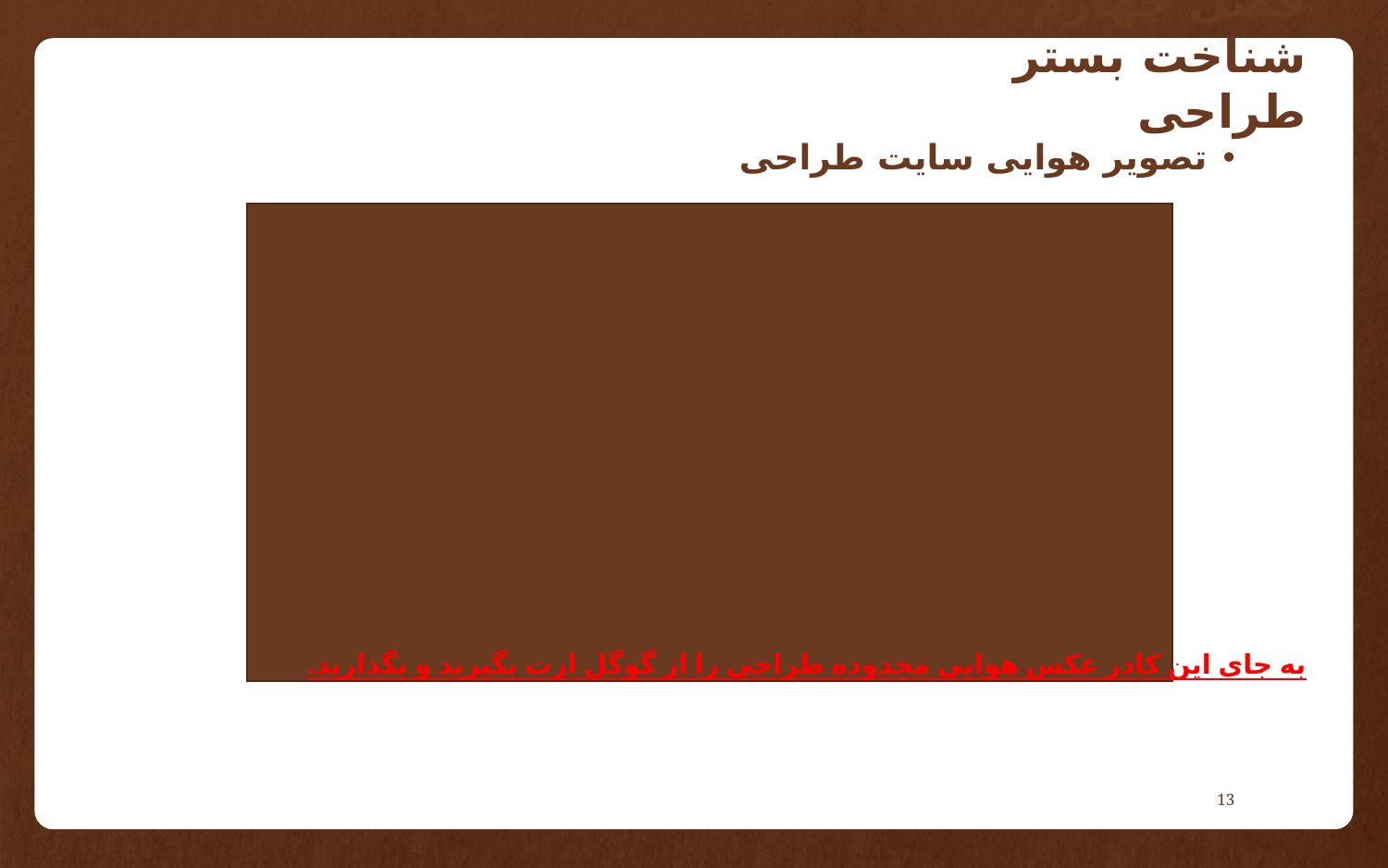

# فصل چهارم: شناخت بستر طراحی
تصویر هوایی سایت طراحی

به جاي اين کادر عکس هوايي مجدوده طراحي را از گوگل ارت بگيريد و بگذاريد.
13